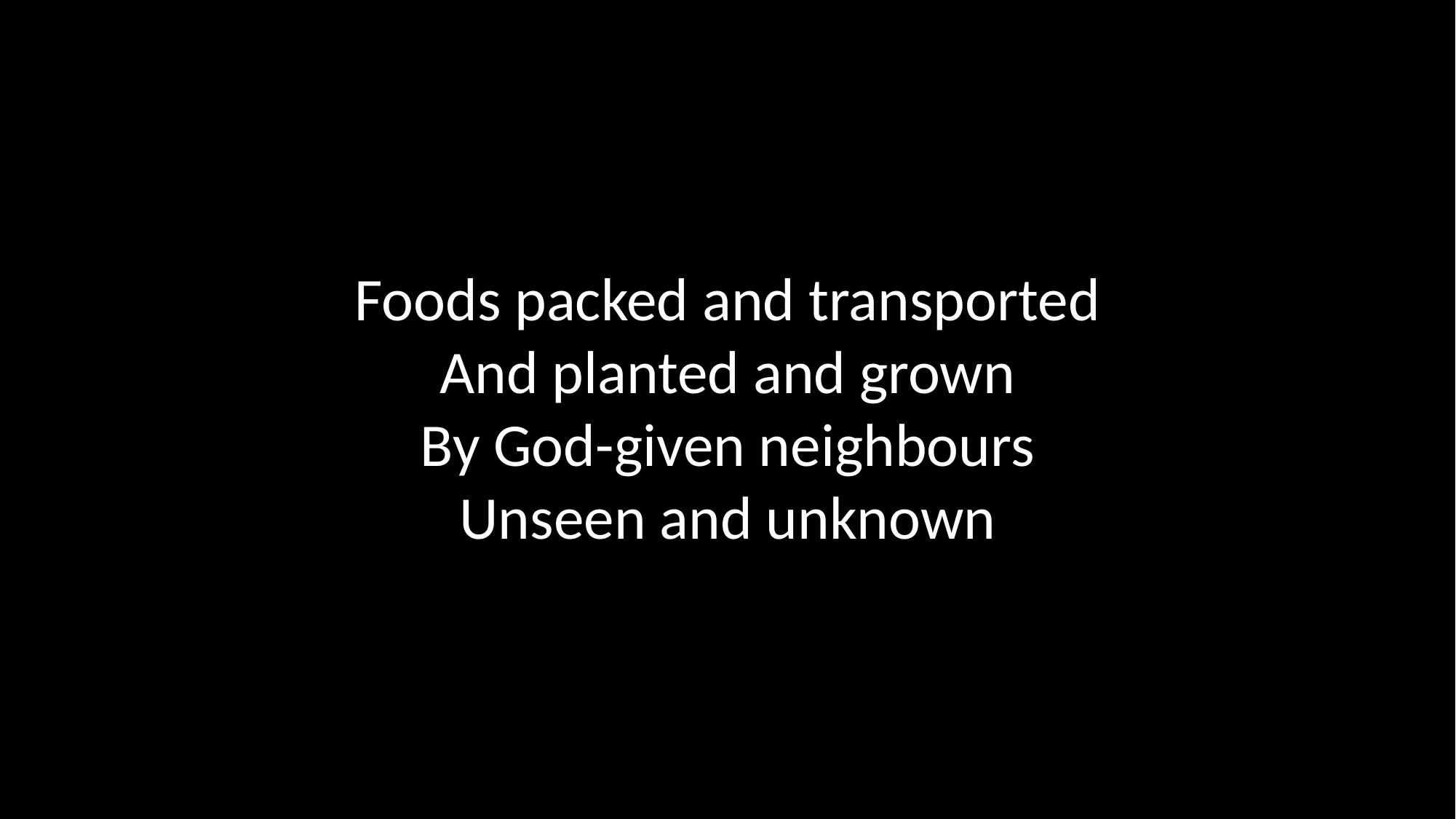

Foods packed and transported
And planted and grown
By God-given neighbours
Unseen and unknown